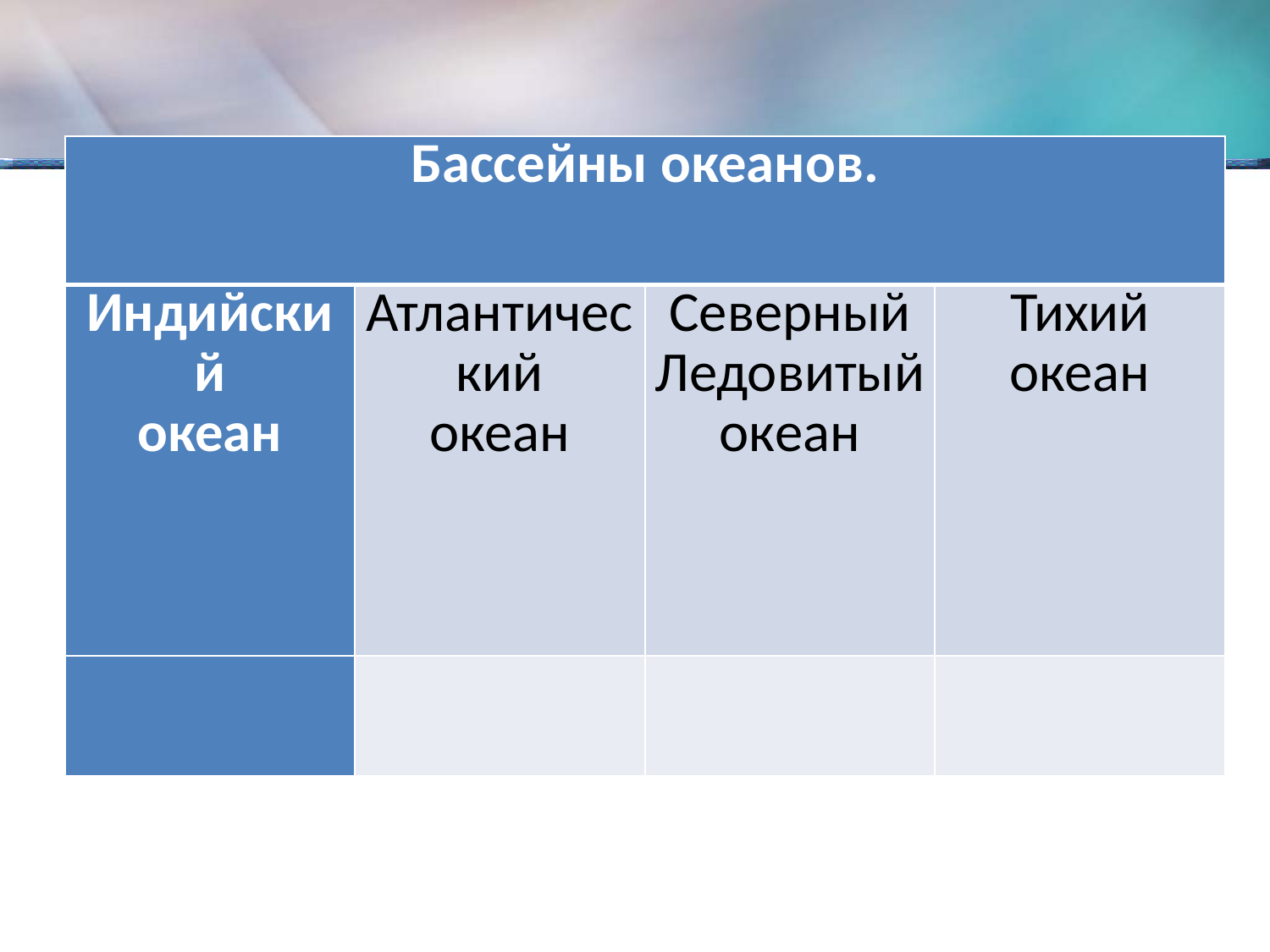

| Бассейны океанов. |  |  |  |
| --- | --- | --- | --- |
| Индийский океан | Атлантический океан | Северный Ледовитый океан | Тихий океан |
|  |  |  |  |